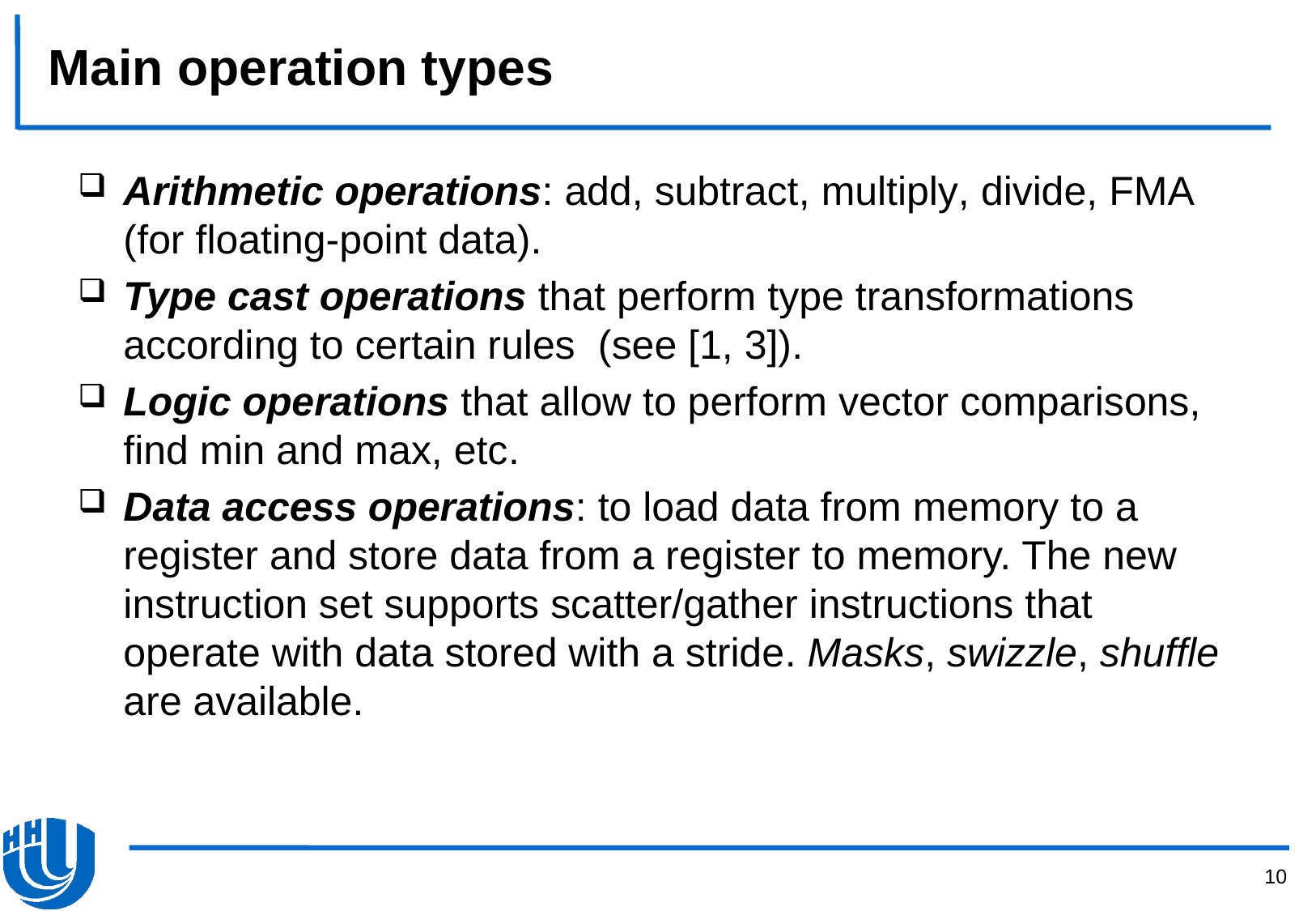

# Main operation types
Arithmetic operations: add, subtract, multiply, divide, FMA (for floating-point data).
Type cast operations that perform type transformations according to certain rules  (see [1, 3]).
Logic operations that allow to perform vector comparisons, find min and max, etc.
Data access operations: to load data from memory to a register and store data from a register to memory. The new instruction set supports scatter/gather instructions that operate with data stored with a stride. Masks, swizzle, shuffle are available.